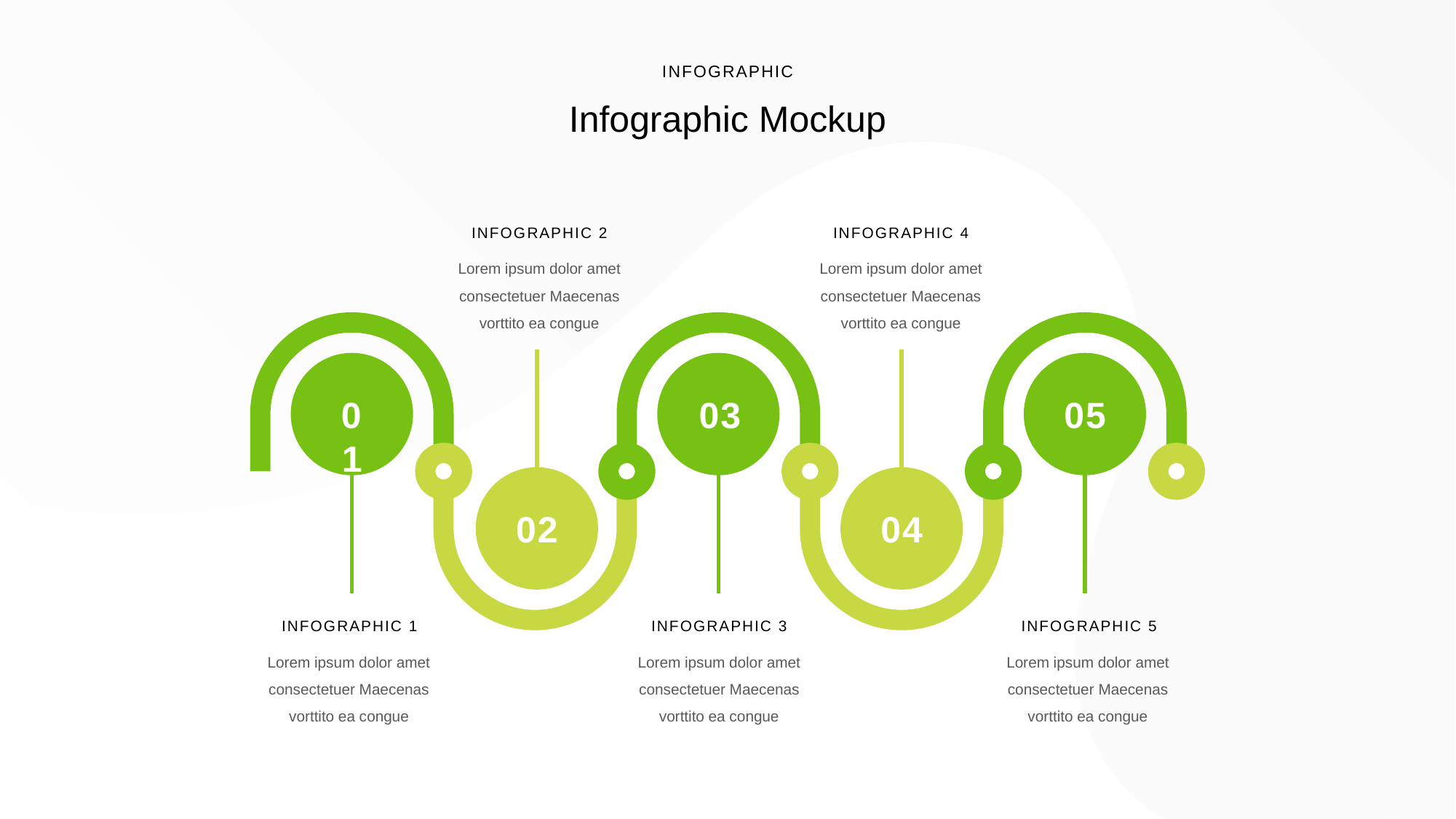

INFOGRAPHIC
Infographic Mockup
INFOGRAPHIC 4
INFOGRAPHIC 2
Lorem ipsum dolor amet consectetuer Maecenas vorttito ea congue
Lorem ipsum dolor amet consectetuer Maecenas vorttito ea congue

03
01
05
02
04

INFOGRAPHIC 1
INFOGRAPHIC 3
INFOGRAPHIC 5
Lorem ipsum dolor amet consectetuer Maecenas vorttito ea congue
Lorem ipsum dolor amet consectetuer Maecenas vorttito ea congue
Lorem ipsum dolor amet consectetuer Maecenas vorttito ea congue